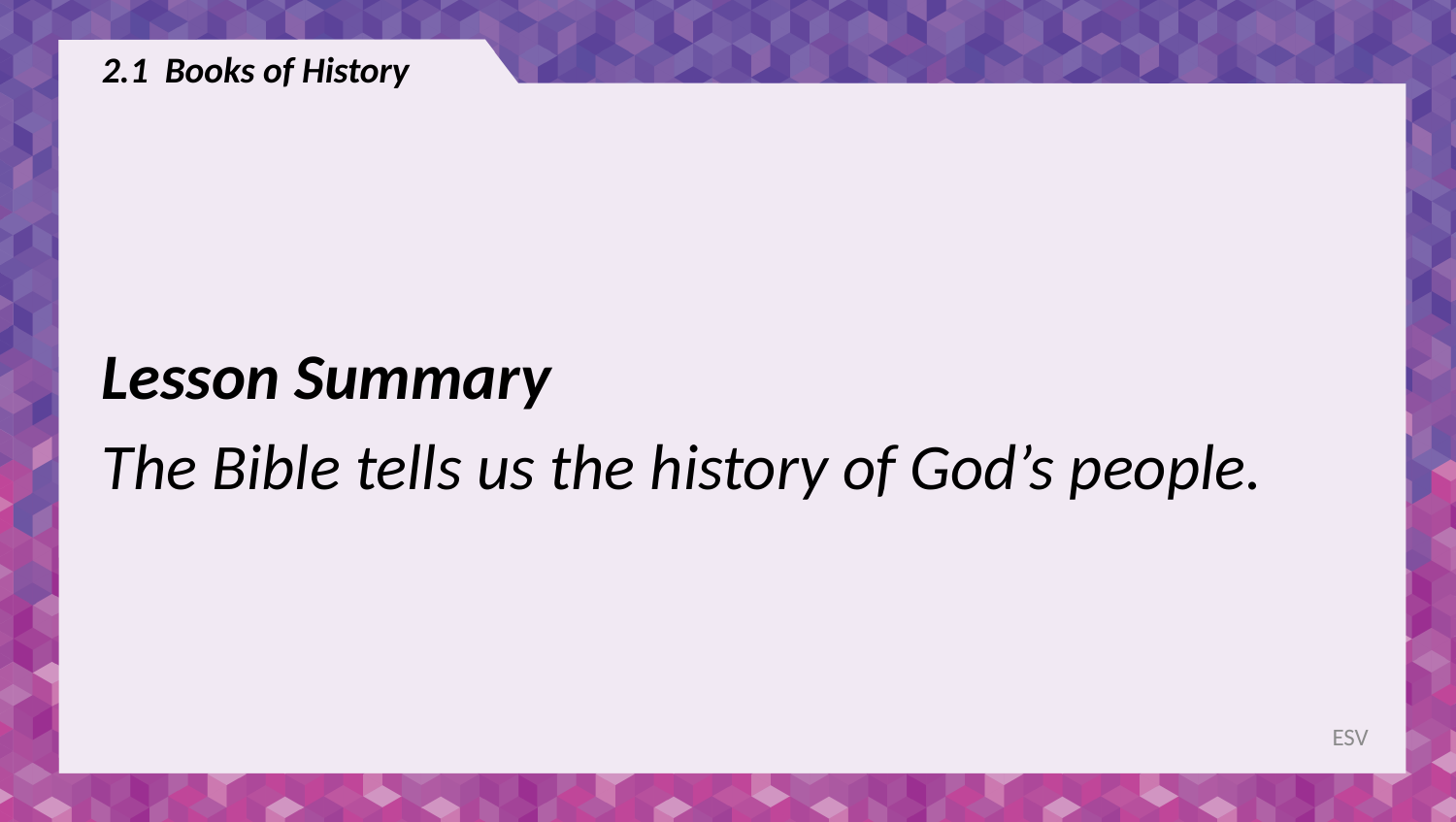

# 2.1  Books of History
Lesson Summary
The Bible tells us the history of God’s people.
ESV